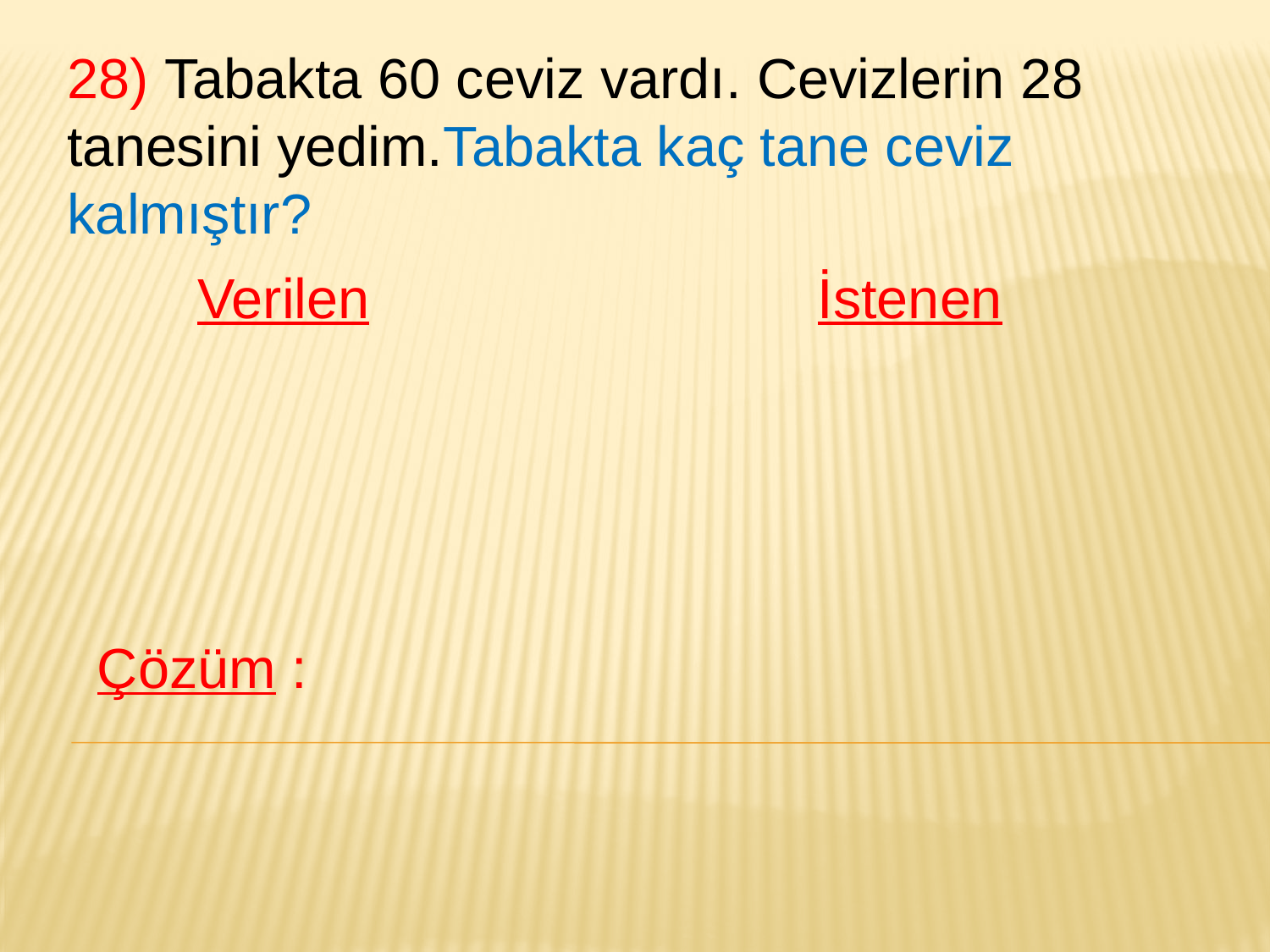

28) Tabakta 60 ceviz vardı. Cevizlerin 28 tanesini yedim.Tabakta kaç tane ceviz kalmıştır?

Verilen
İstenen
Çözüm :